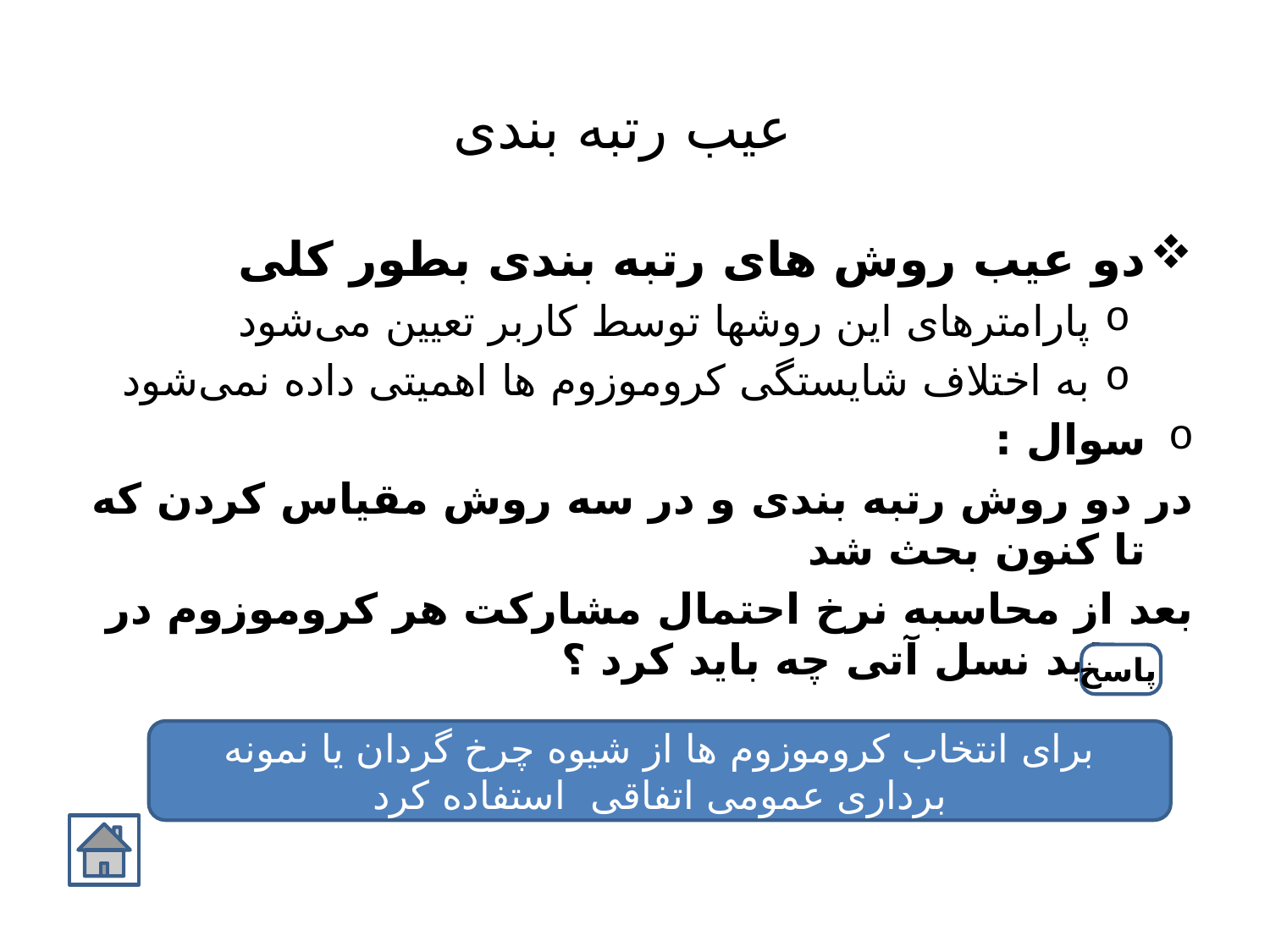

# عیب رتبه بندی
دو عیب روش های رتبه بندی بطور کلی
پارامترهای این روشها توسط کاربر تعیین می‌شود
به اختلاف شایستگی کروموزوم ها اهمیتی داده نمی‌شود
سوال :
در دو روش رتبه بندی و در سه روش مقیاس کردن که تا کنون بحث شد
بعد از محاسبه نرخ احتمال مشارکت هر کروموزوم در تولید نسل آتی چه باید کرد ؟

پاسخ
برای انتخاب کروموزوم ها از شیوه چرخ گردان یا نمونه برداری عمومی اتفاقی  استفاده کرد